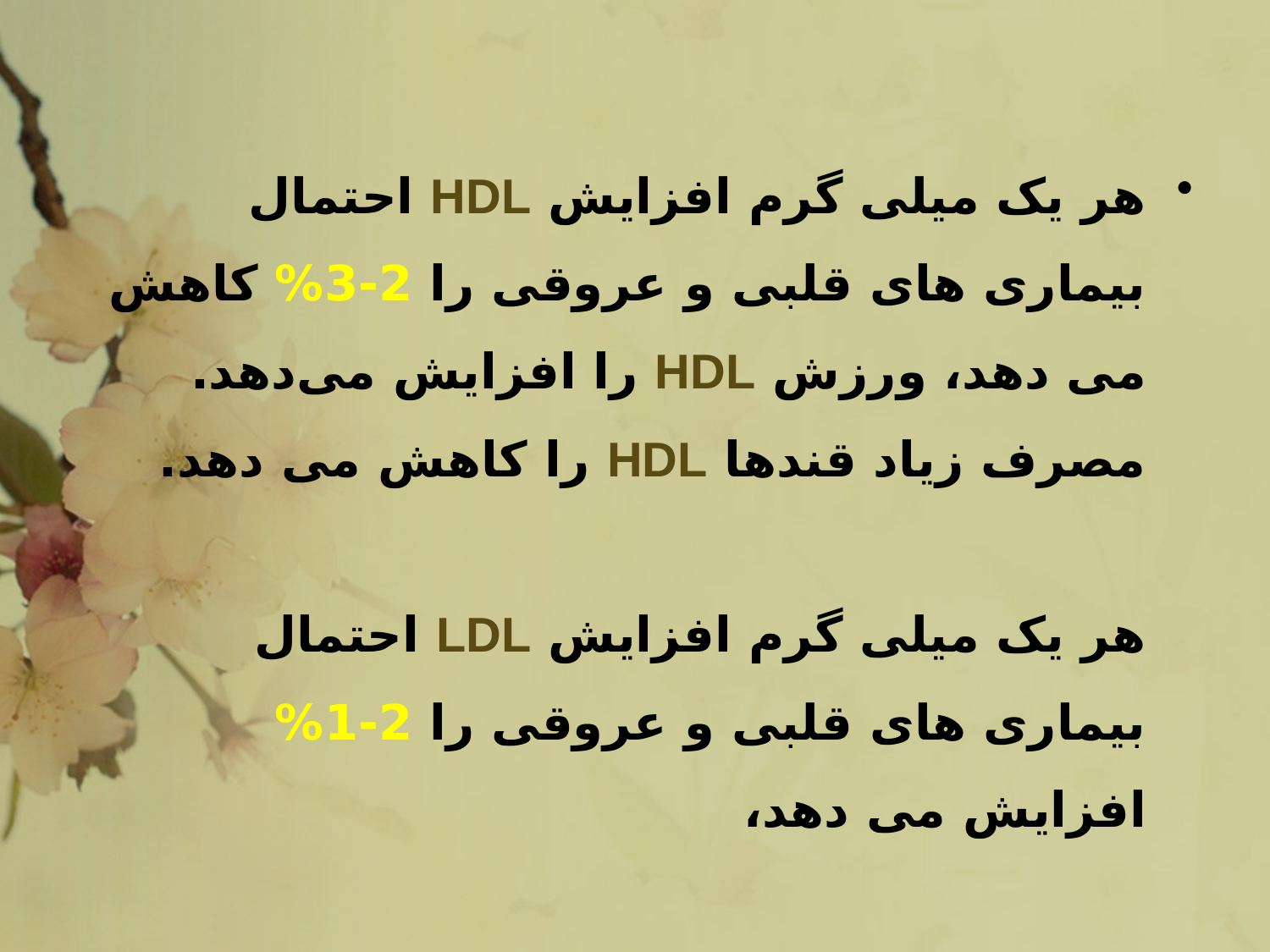

هر یک میلی گرم افزایش HDL احتمال بیماری های قلبی و عروقی را 2-3% کاهش می دهد، ورزش HDL را افزایش می‌دهد. مصرف زیاد قندها HDL را کاهش می دهد.
هر یک میلی گرم افزایش LDL احتمال بیماری های قلبی و عروقی را 2-1% افزایش می دهد،